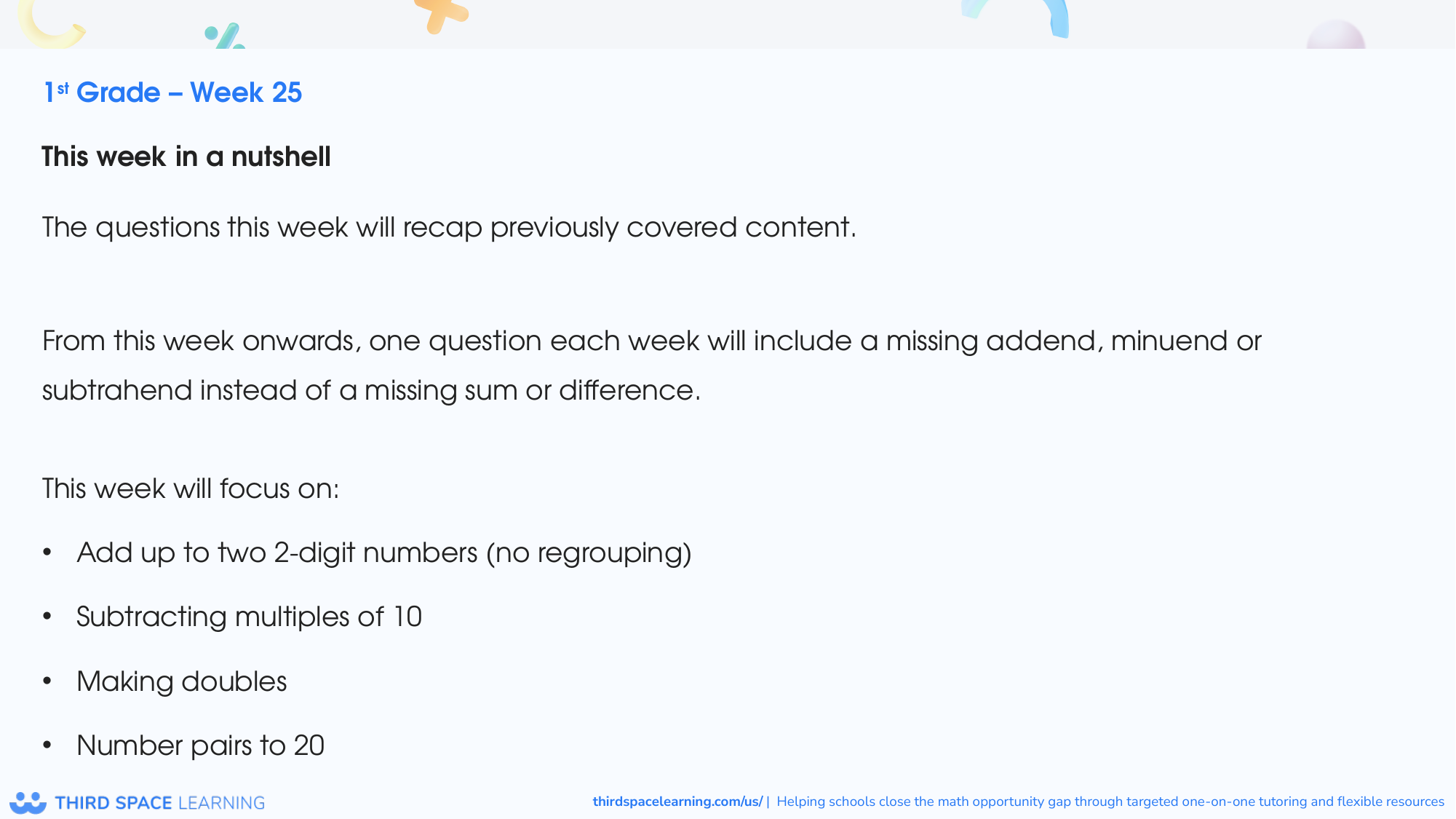

1st Grade – Week 25
This week in a nutshell
The questions this week will recap previously covered content.
From this week onwards, one question each week will include a missing addend, minuend or subtrahend instead of a missing sum or difference. 
This week will focus on:
Add up to two 2-digit numbers (no regrouping)
Subtracting multiples of 10
Making doubles
Number pairs to 20